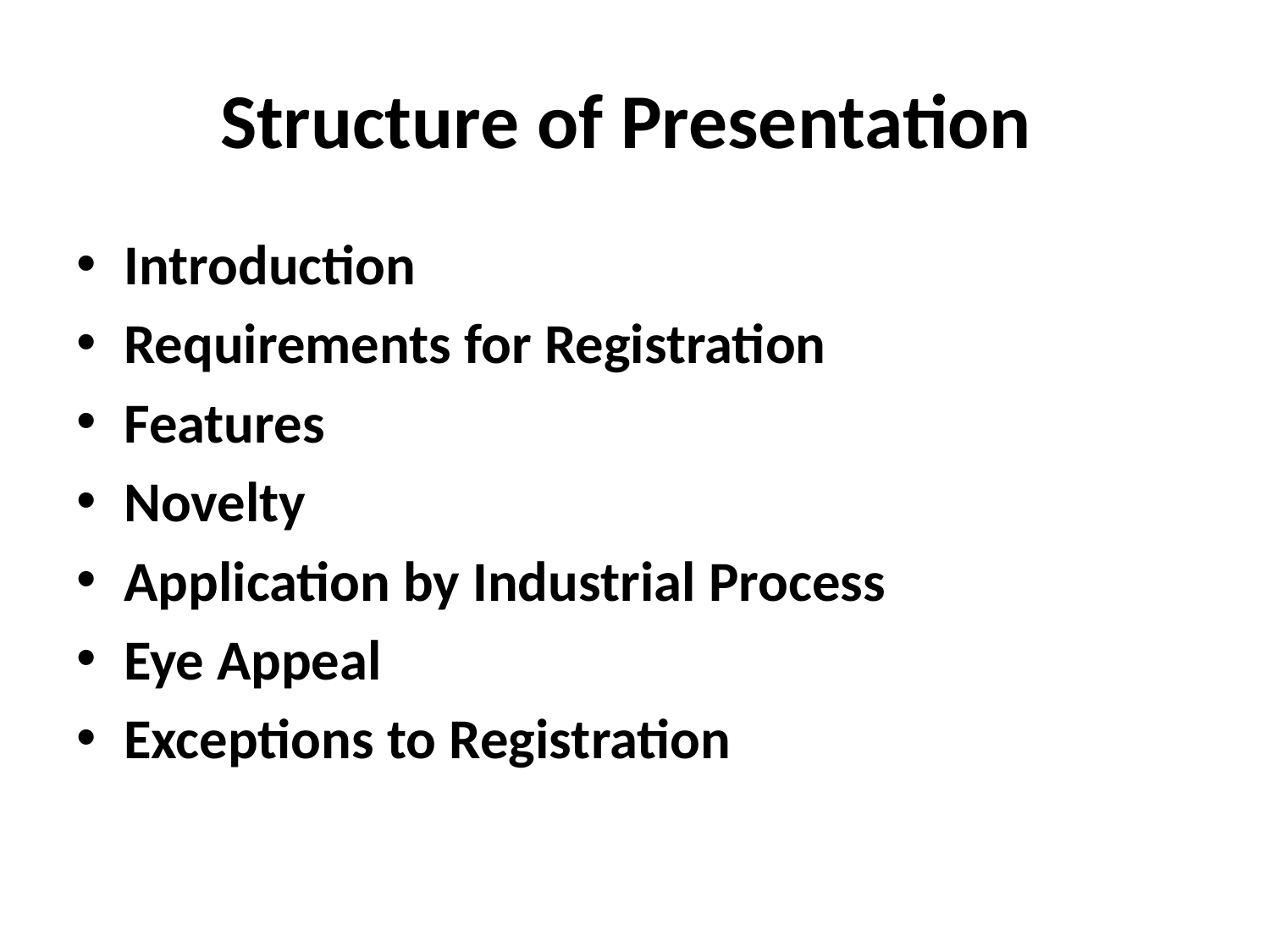

# Structure of Presentation
Introduction
Requirements for Registration
Features
Novelty
Application by Industrial Process
Eye Appeal
Exceptions to Registration